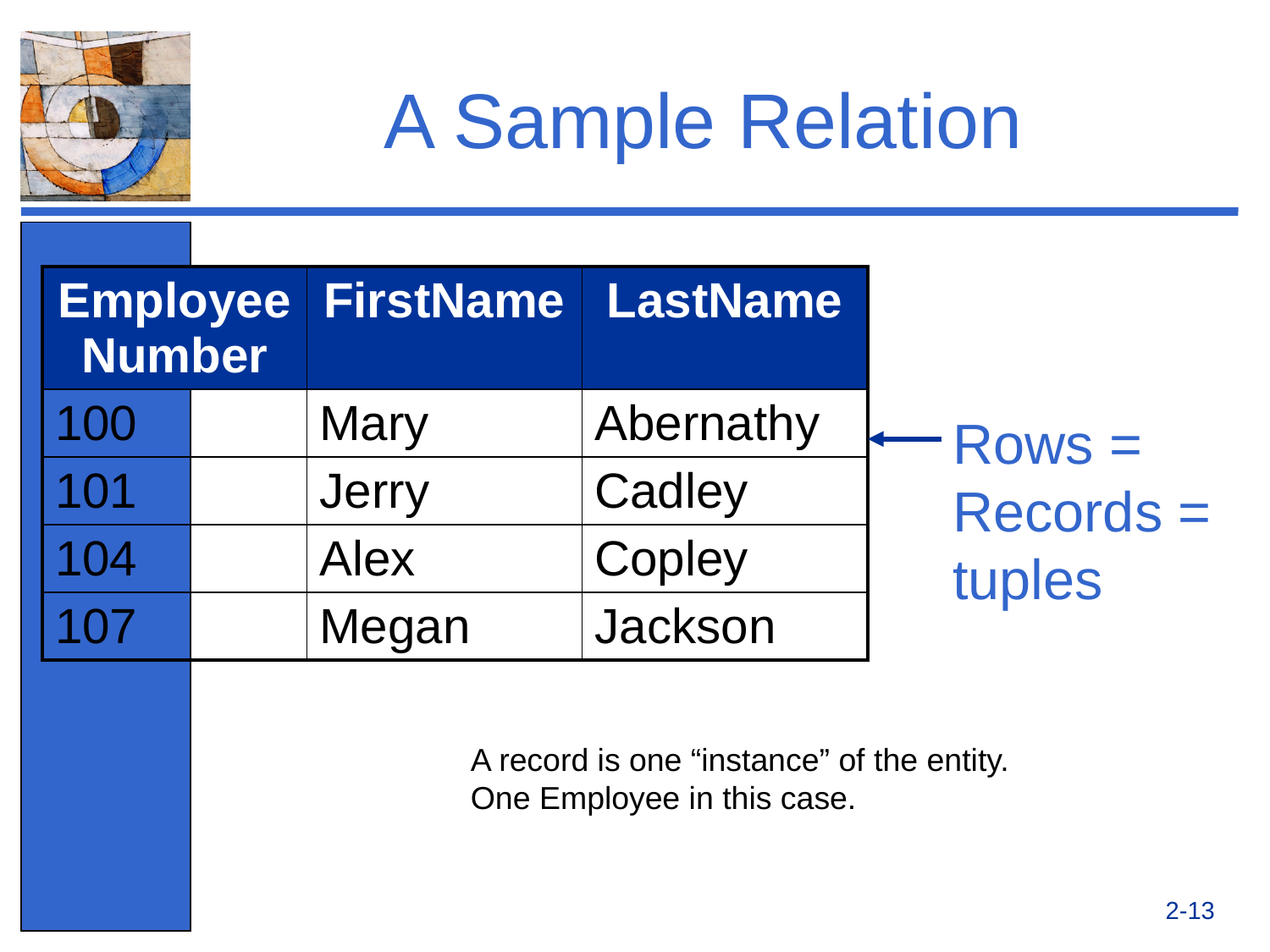

# A Sample Relation
| EmployeeNumber | FirstName | LastName |
| --- | --- | --- |
| 100 | Mary | Abernathy |
| 101 | Jerry | Cadley |
| 104 | Alex | Copley |
| 107 | Megan | Jackson |
Rows =
Records =
tuples
A record is one “instance” of the entity.
One Employee in this case.
2-13